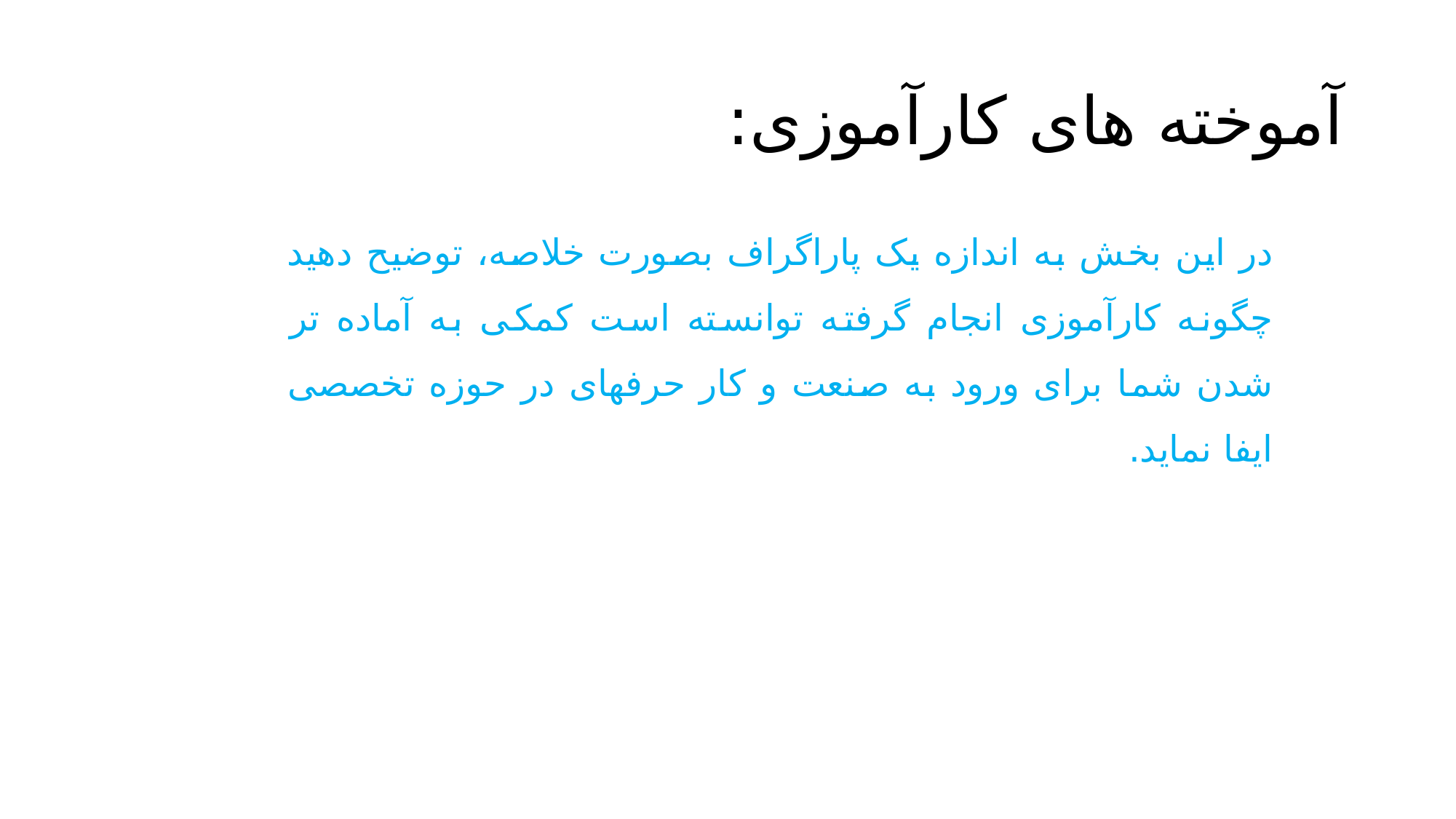

# آموخته های کارآموزی:
در این بخش به اندازه یک پاراگراف بصورت خلاصه، توضیح دهید چگونه کارآموزی انجام گرفته توانسته است کمکی به آماده تر شدن شما برای ورود به صنعت و کار حرفهای در حوزه تخصصی ایفا نماید.